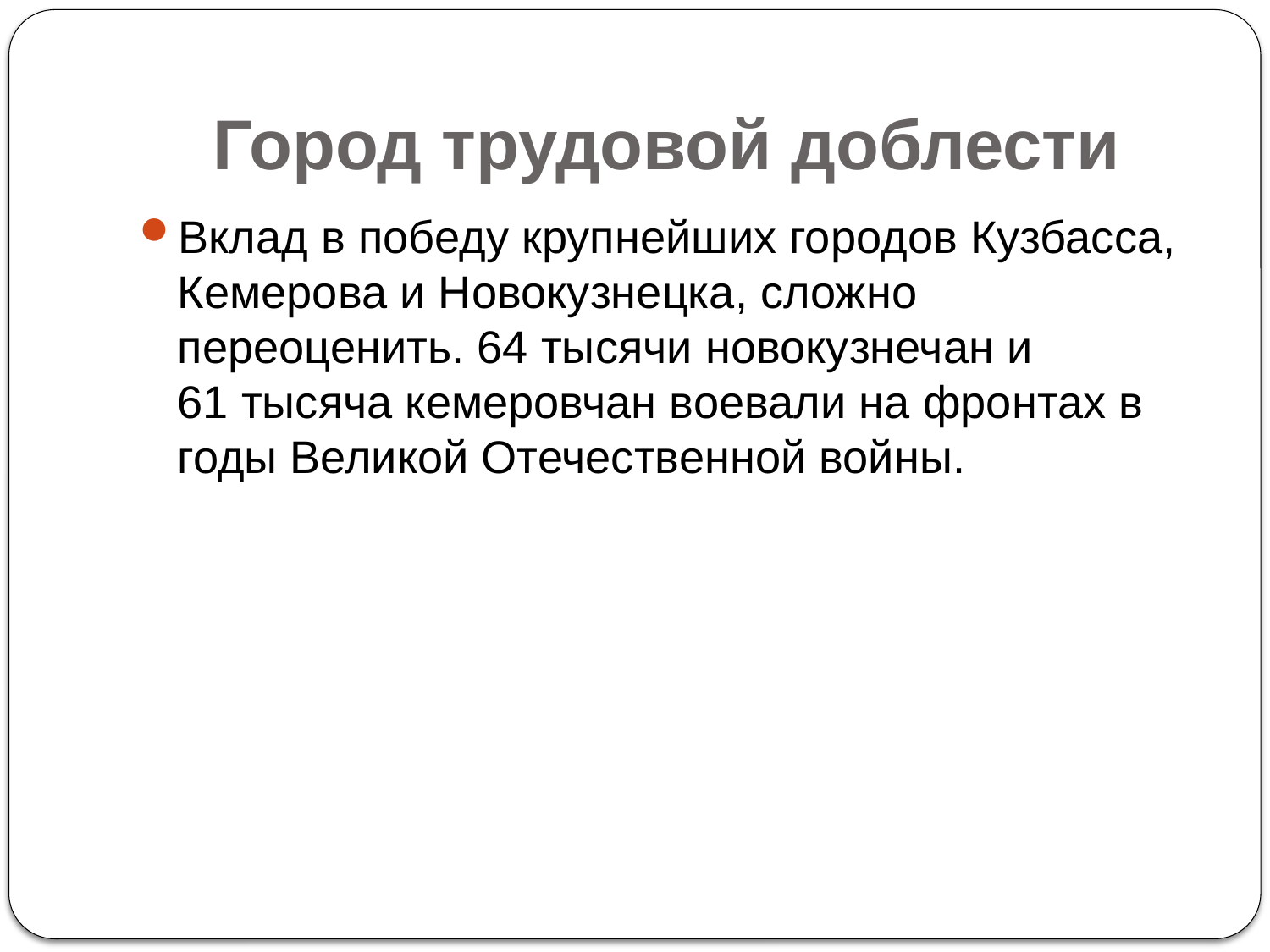

# Город трудовой доблести
Вклад в победу крупнейших городов Кузбасса, Кемерова и Новокузнецка, сложно переоценить. 64 тысячи новокузнечан и 61 тысяча кемеровчан воевали на фронтах в годы Великой Отечественной войны.